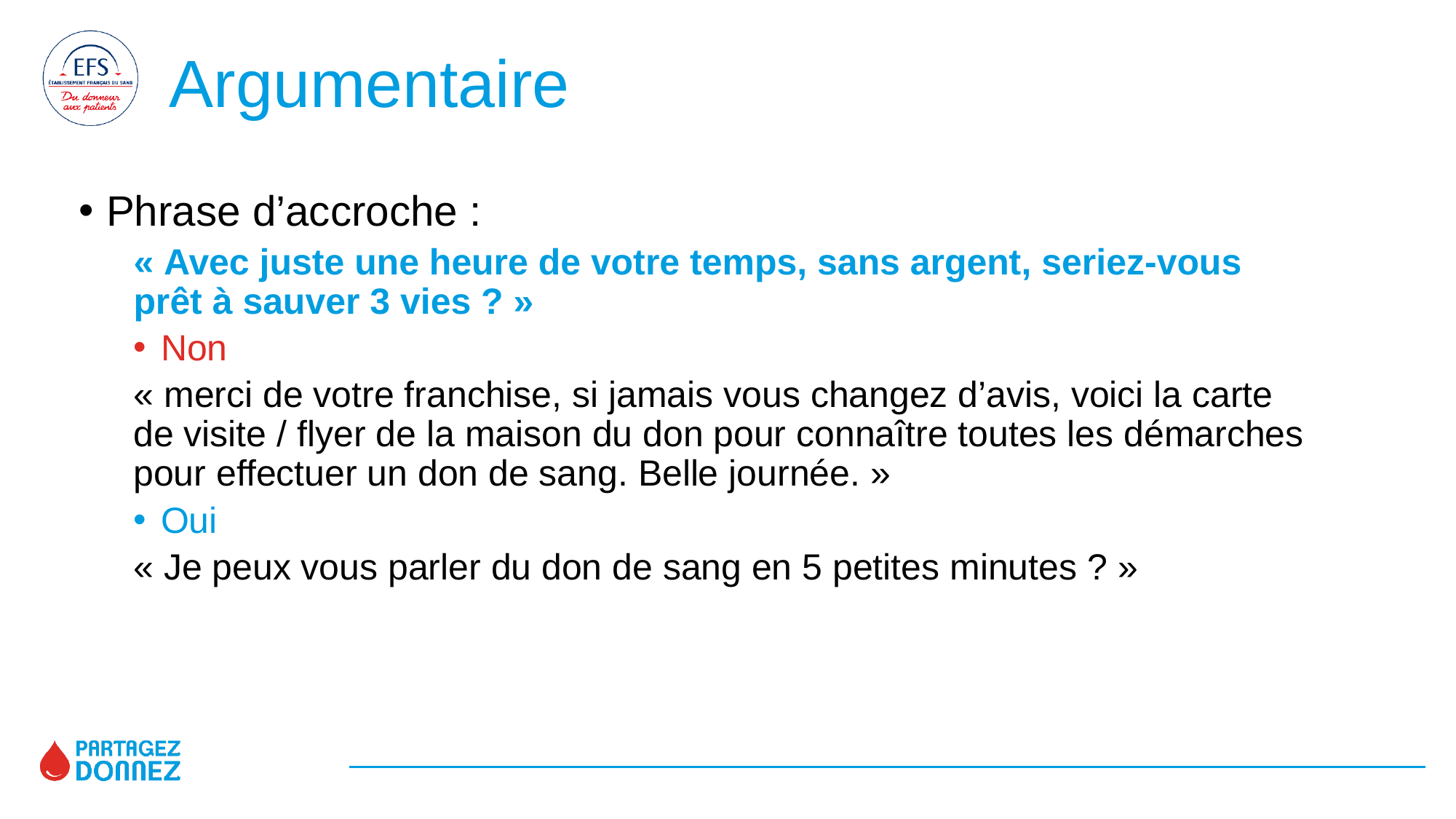

# Argumentaire
Phrase d’accroche :
« Avec juste une heure de votre temps, sans argent, seriez-vous prêt à sauver 3 vies ? »
Non
« merci de votre franchise, si jamais vous changez d’avis, voici la carte de visite / flyer de la maison du don pour connaître toutes les démarches pour effectuer un don de sang. Belle journée. »
Oui
« Je peux vous parler du don de sang en 5 petites minutes ? »